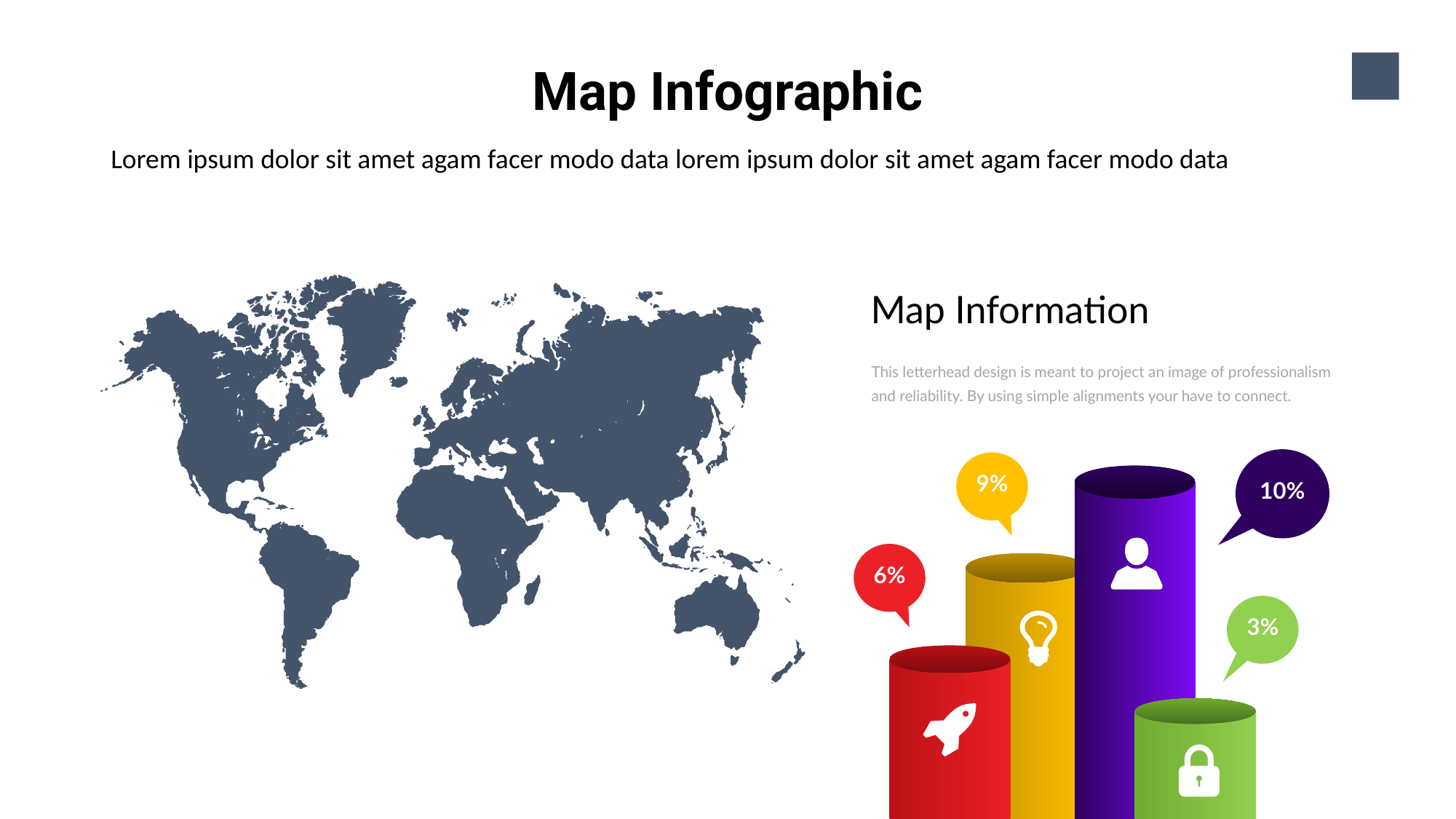

Map Infographic

8
Lorem ipsum dolor sit amet agam facer modo data lorem ipsum dolor sit amet agam facer modo data

Map Information
This letterhead design is meant to project an image of professionalism and reliability. By using simple alignments your have to connect.

9%

10%

6%

3%